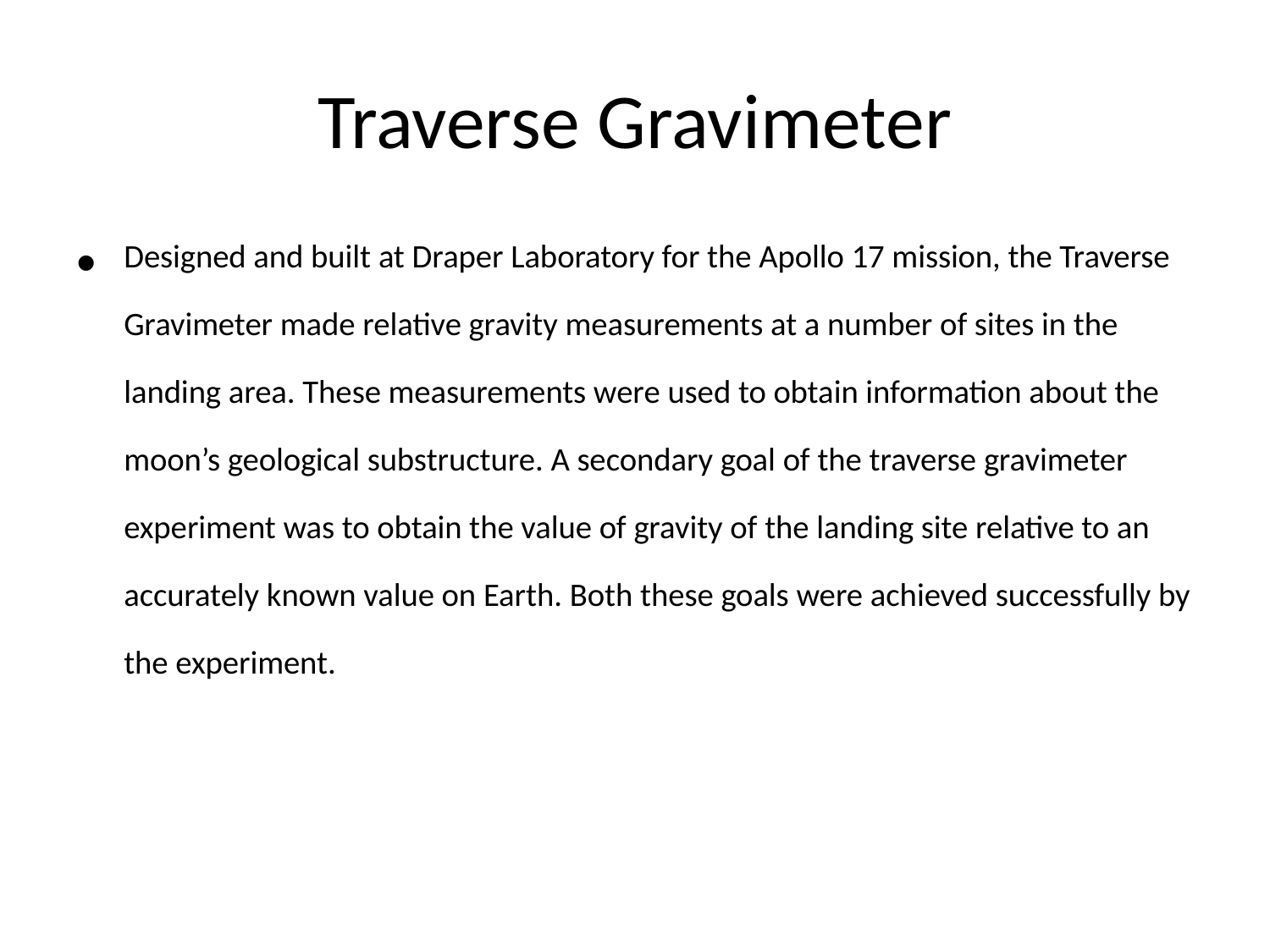

# Traverse Gravimeter
Designed and built at Draper Laboratory for the Apollo 17 mission, the Traverse Gravimeter made relative gravity measurements at a number of sites in the landing area. These measurements were used to obtain information about the moon’s geological substructure. A secondary goal of the traverse gravimeter experiment was to obtain the value of gravity of the landing site relative to an accurately known value on Earth. Both these goals were achieved successfully by the experiment.